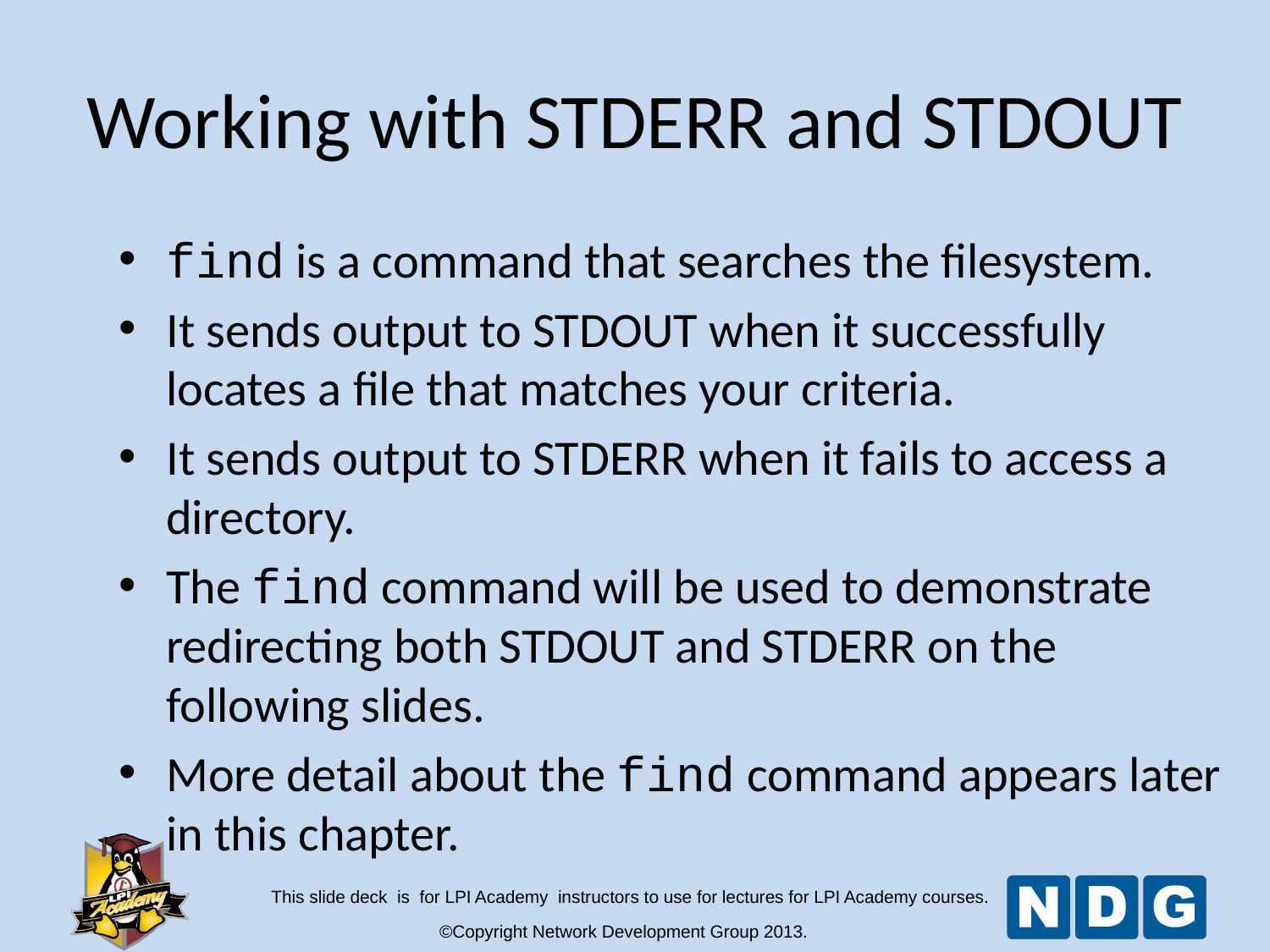

# Working with STDERR and STDOUT
find is a command that searches the filesystem.
It sends output to STDOUT when it successfully locates a file that matches your criteria.
It sends output to STDERR when it fails to access a directory.
The find command will be used to demonstrate redirecting both STDOUT and STDERR on the following slides.
More detail about the find command appears later in this chapter.